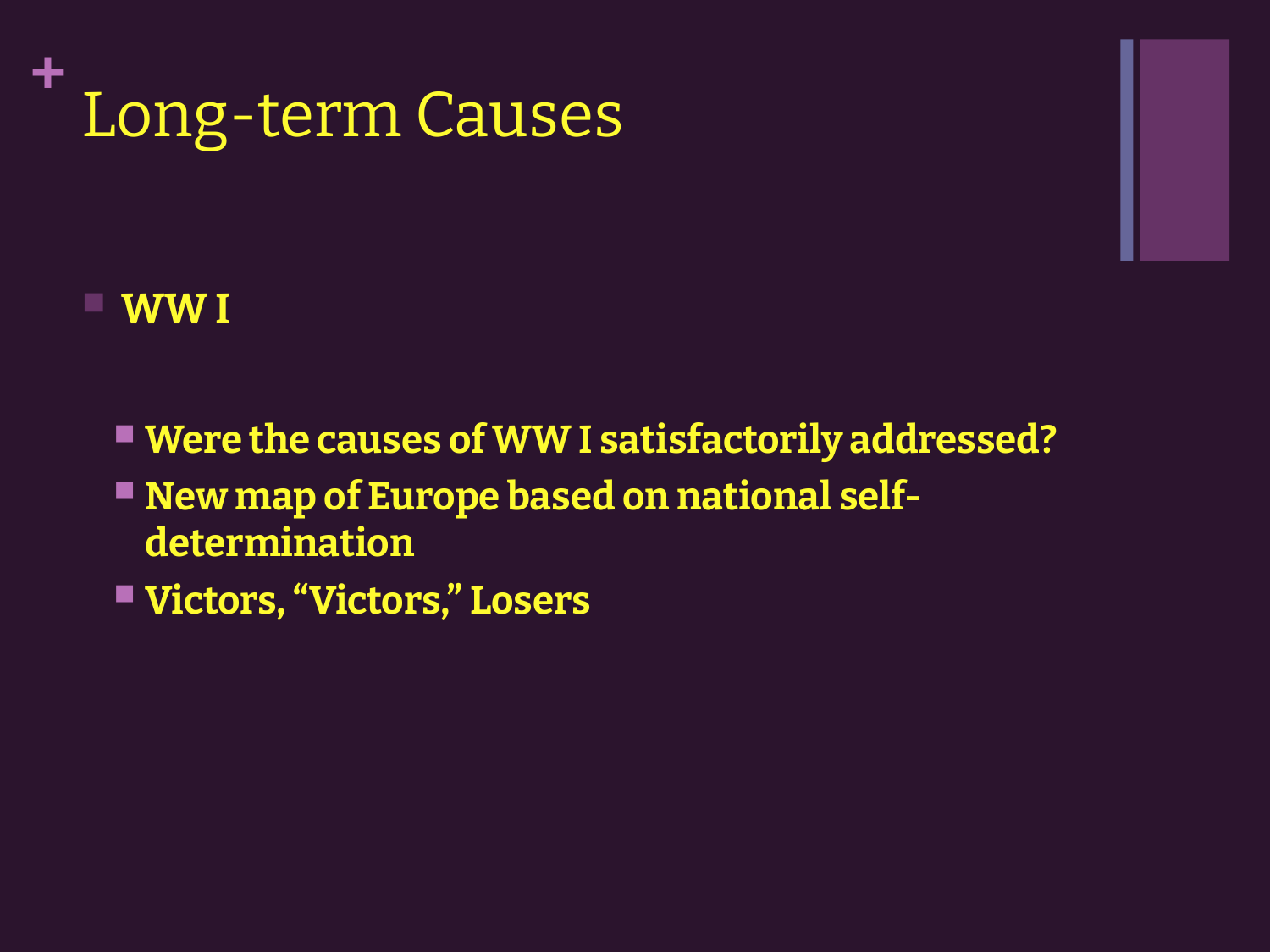

# Long-term Causes
 WW I

Were the causes of WW I satisfactorily addressed?
New map of Europe based on national self-determination
Victors, “Victors,” Losers